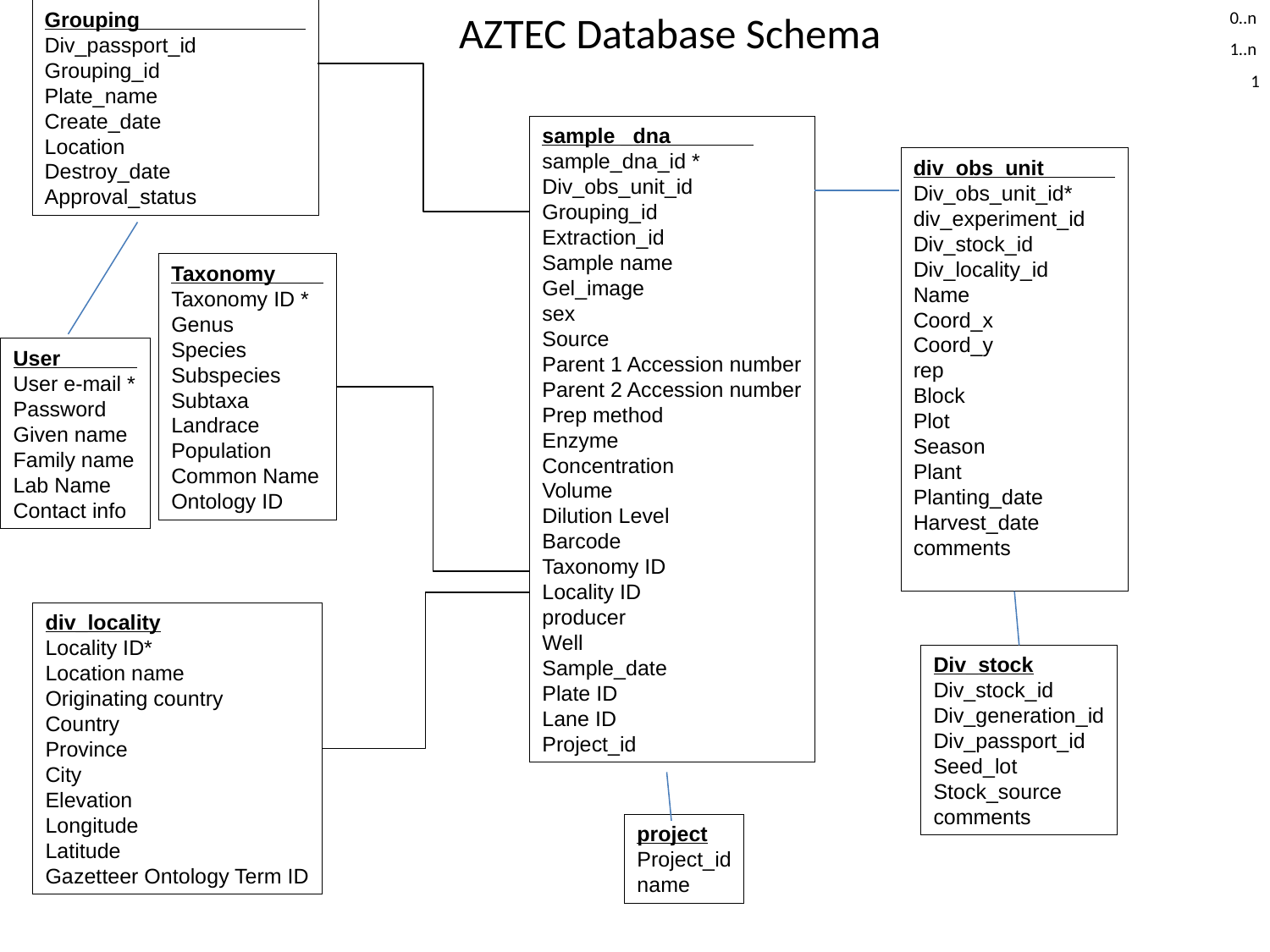

Grouping______________
Div_passport_id
Grouping_id
Plate_name
Create_date
Location
Destroy_date
Approval_status
AZTEC Database Schema
0..n
1..n
1
sample _dna
sample_dna_id *
Div_obs_unit_id
Grouping_id
Extraction_id
Sample name
Gel_image
sex
Source
Parent 1 Accession number
Parent 2 Accession number
Prep method
Enzyme
Concentration
Volume
Dilution Level
Barcode
Taxonomy ID
Locality ID
producer
Well
Sample_date
Plate ID
Lane ID
Project_id
div_obs_unit
Div_obs_unit_id*
div_experiment_id
Div_stock_id
Div_locality_id
Name
Coord_x
Coord_y
rep
Block
Plot
Season
Plant
Planting_date
Harvest_date
comments

Taxonomy____
Taxonomy ID *
Genus
Species
Subspecies
Subtaxa
Landrace
Population
Common Name
Ontology ID
User
User e-mail *
Password
Given name
Family name
Lab Name
Contact info
div_locality
Locality ID*
Location name
Originating country
Country
Province
City
Elevation
Longitude
Latitude
Gazetteer Ontology Term ID
Div_stock
Div_stock_id
Div_generation_id
Div_passport_id
Seed_lot
Stock_source
comments
project
Project_id
name